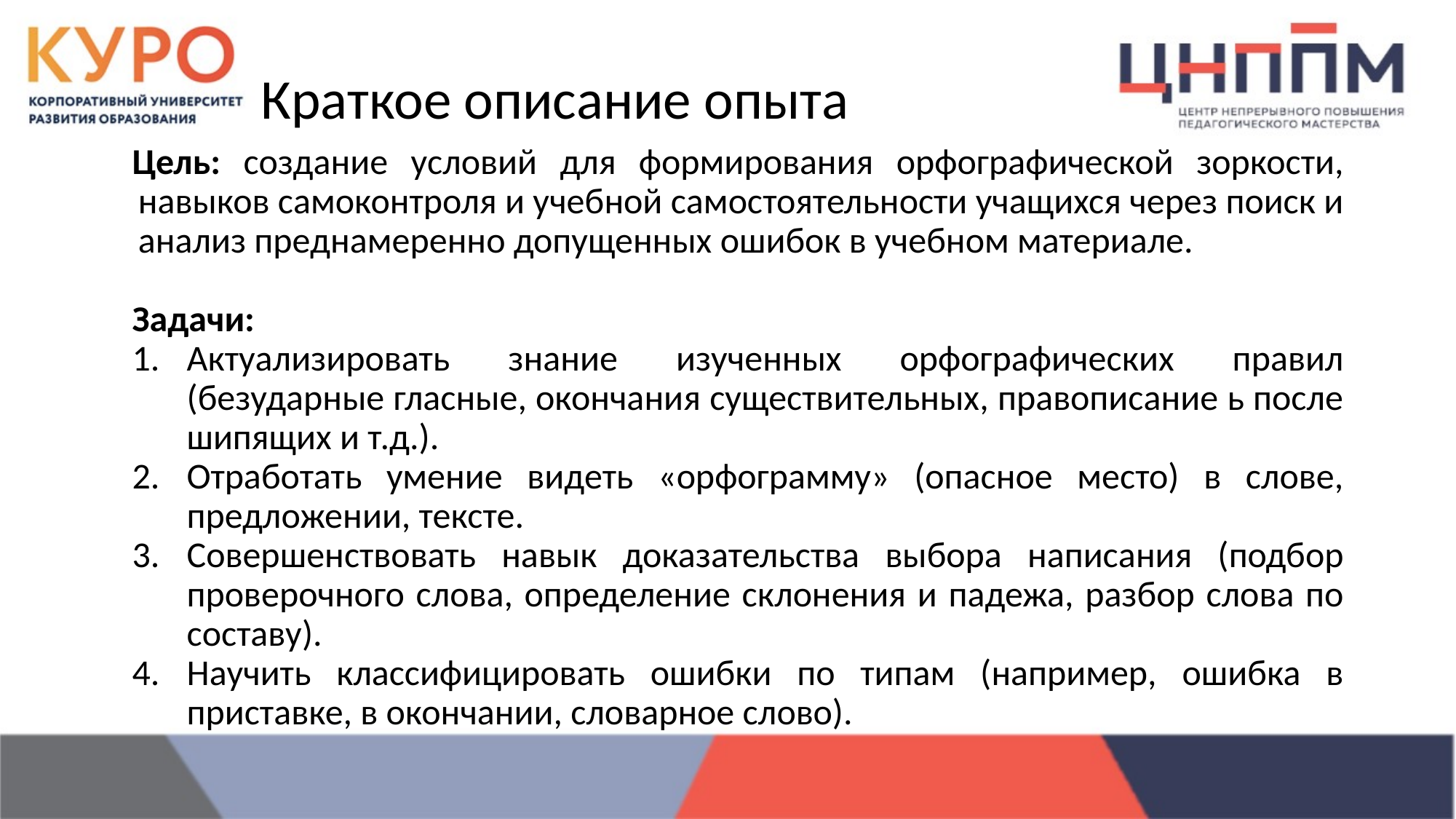

# Краткое описание опыта
Цель: создание условий для формирования орфографической зоркости, навыков самоконтроля и учебной самостоятельности учащихся через поиск и анализ преднамеренно допущенных ошибок в учебном материале.

Задачи:
Актуализировать знание изученных орфографических правил (безударные гласные, окончания существительных, правописание ь после шипящих и т.д.).
Отработать умение видеть «орфограмму» (опасное место) в слове, предложении, тексте.
Совершенствовать навык доказательства выбора написания (подбор проверочного слова, определение склонения и падежа, разбор слова по составу).
Научить классифицировать ошибки по типам (например, ошибка в приставке, в окончании, словарное слово).